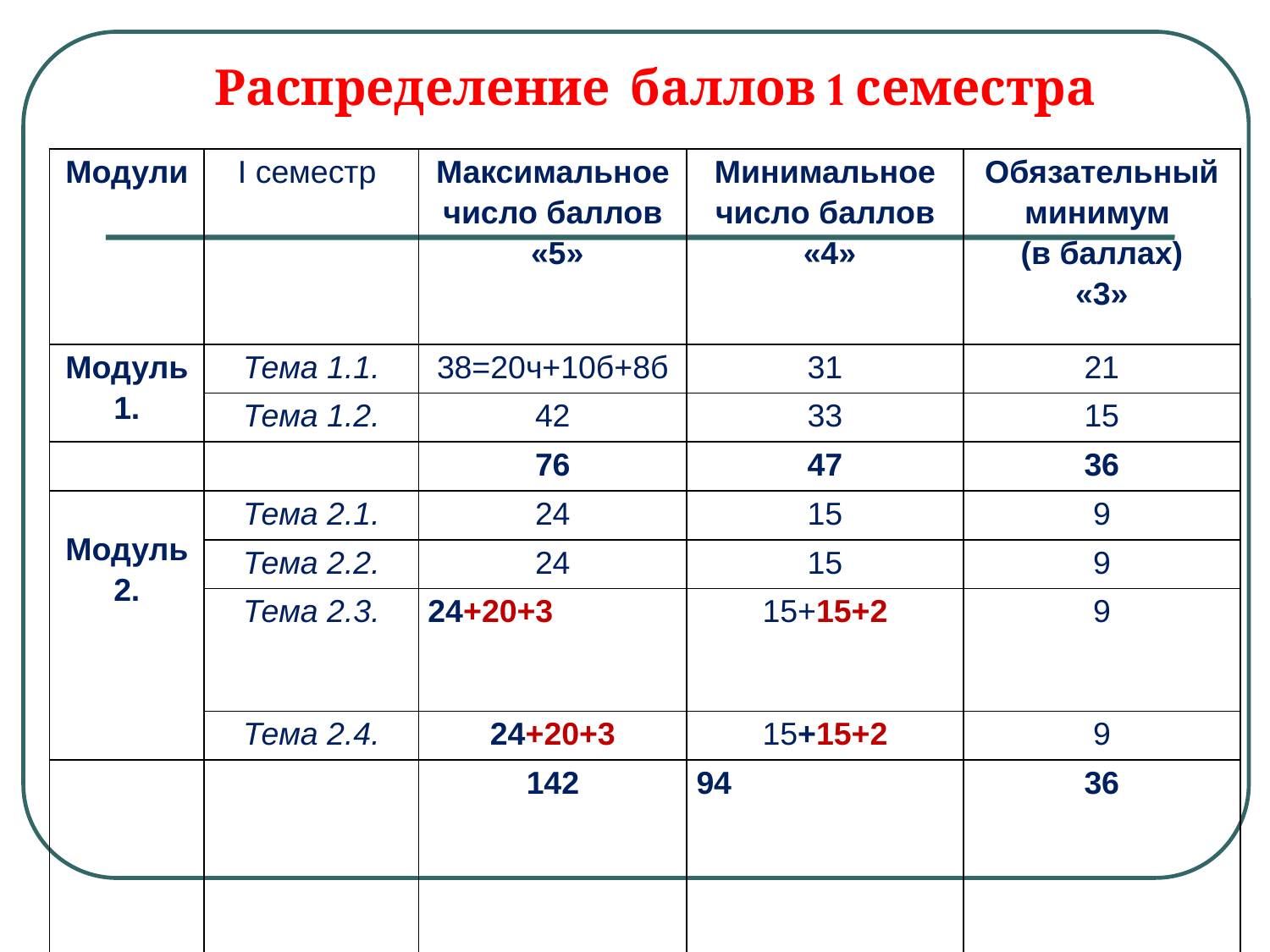

Распределение  баллов 1 семестра
| Модули | I семестр | Максимальное число баллов «5» | Минимальное число баллов «4» | Обязательный минимум (в баллах) «3» |
| --- | --- | --- | --- | --- |
| Модуль 1. | Тема 1.1. | 38=20ч+10б+8б | 31 | 21 |
|  | Тема 1.2. | 42 | 33 | 15 |
|  |  | 76 | 47 | 36 |
| Модуль 2. | Тема 2.1. | 24 | 15 | 9 |
|  | Тема 2.2. | 24 | 15 | 9 |
|  | Тема 2.3. | 24+20+3 | 15+15+2 | 9 |
|  | Тема 2.4. | 24+20+3 | 15+15+2 | 9 |
|  |  | 142 | 94 | 36 |
|  | + 12 + 12 +8 |  |  |  |
| Итого: |  | 354 | 153 | 80 |